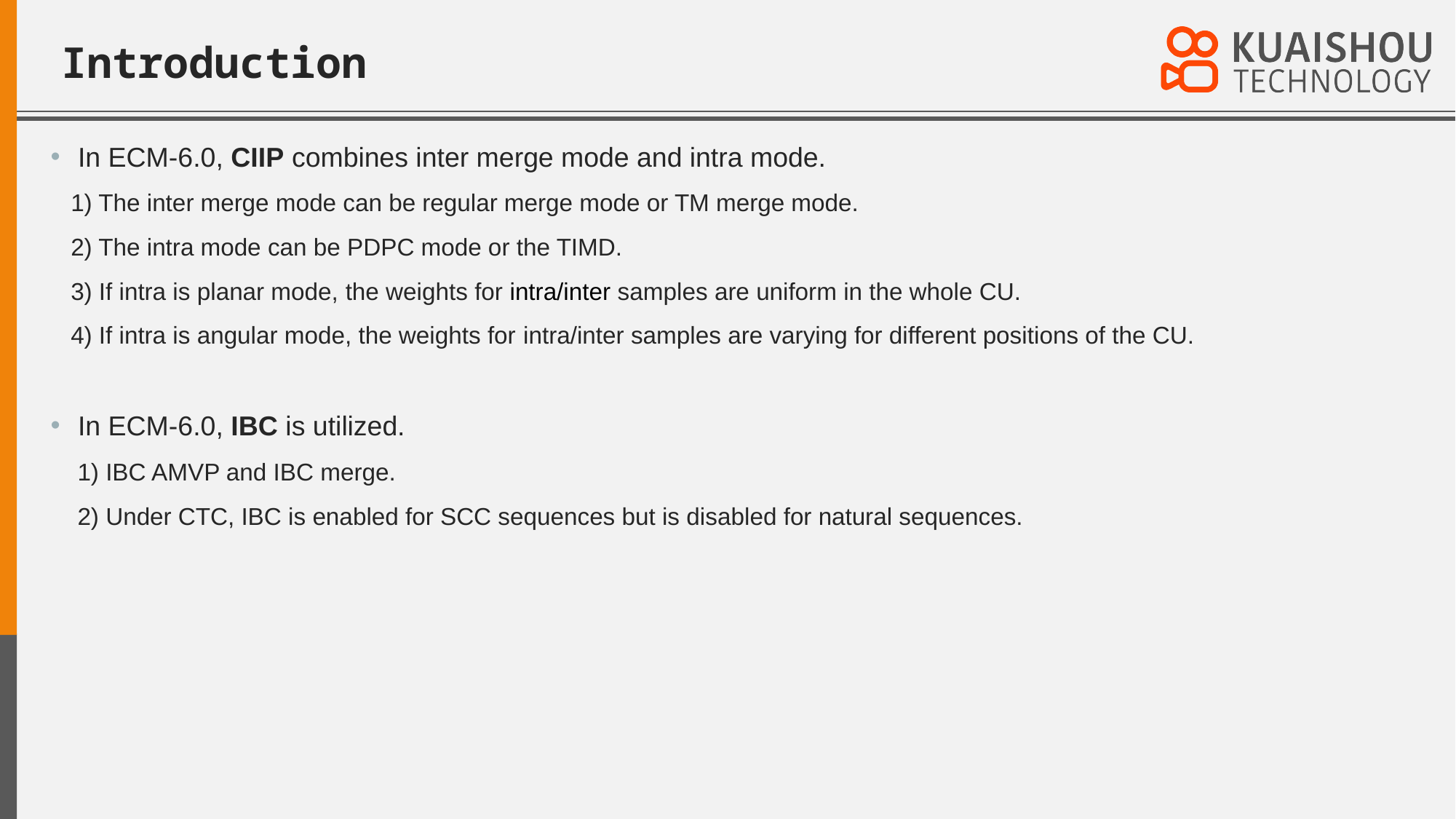

# Introduction
In ECM-6.0, CIIP combines inter merge mode and intra mode.
   1) The inter merge mode can be regular merge mode or TM merge mode.
   2) The intra mode can be PDPC mode or the TIMD.
   3) If intra is planar mode, the weights for intra/inter samples are uniform in the whole CU.
   4) If intra is angular mode, the weights for intra/inter samples are varying for different positions of the CU.

In ECM-6.0, IBC is utilized.
    1) IBC AMVP and IBC merge.
    2) Under CTC, IBC is enabled for SCC sequences but is disabled for natural sequences.